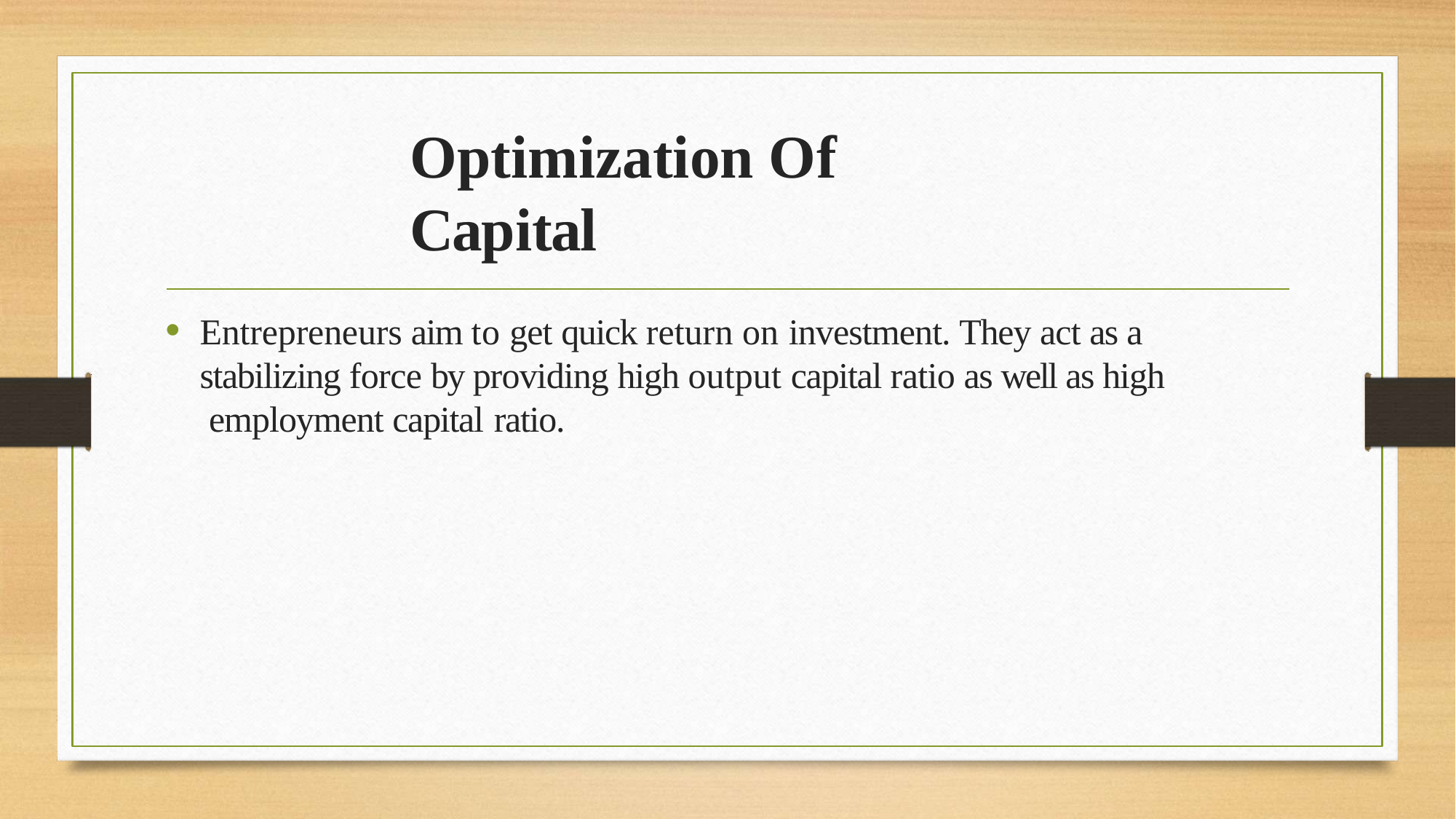

# Optimization Of	Capital
Entrepreneurs aim to get quick return on investment. They act as a  stabilizing force by providing high output capital ratio as well as high  employment capital ratio.